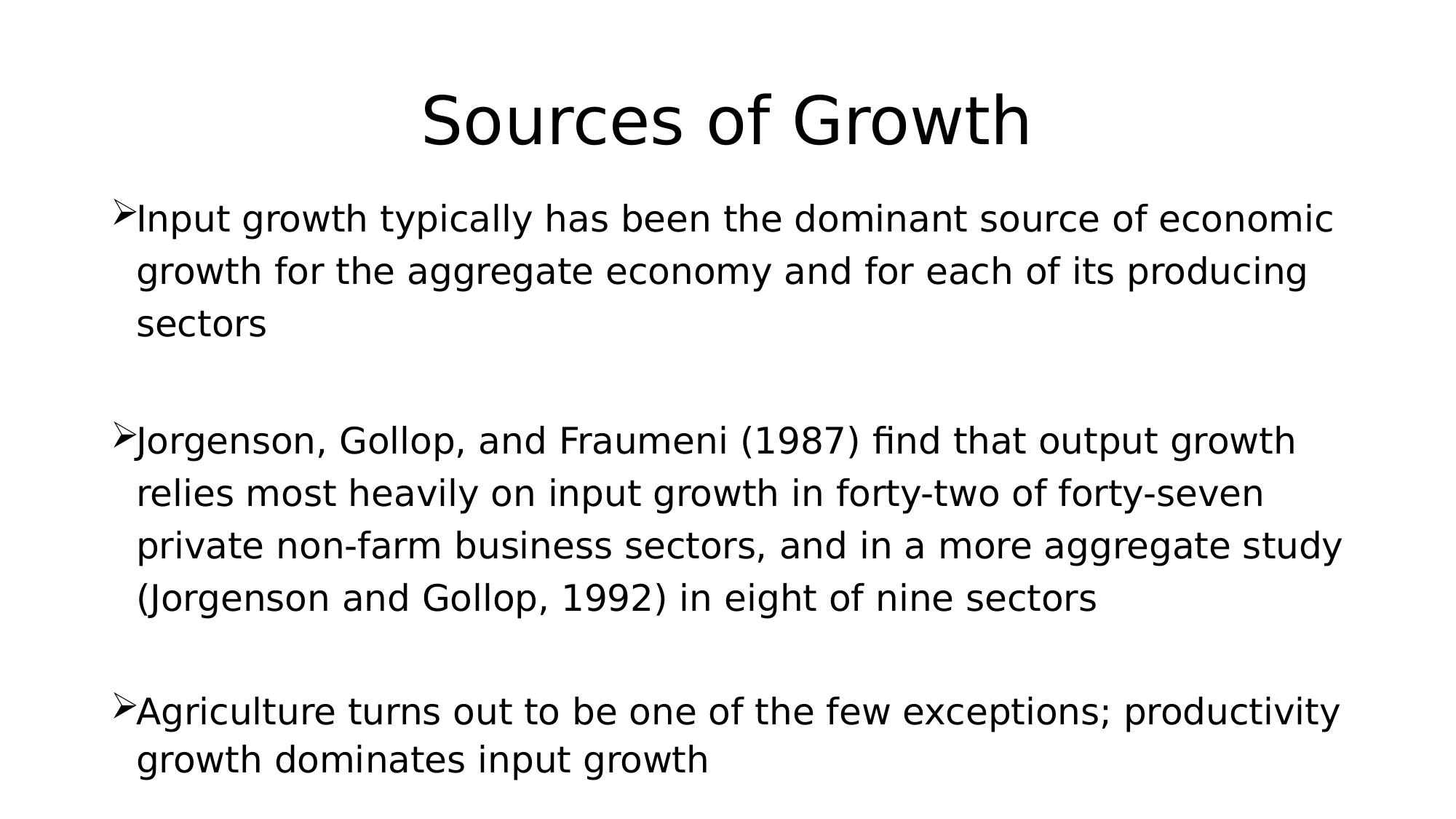

# Sources of Growth
Input growth typically has been the dominant source of economic growth for the aggregate economy and for each of its producing sectors

Jorgenson, Gollop, and Fraumeni (1987) find that output growth relies most heavily on input growth in forty-two of forty-seven private non-farm business sectors, and in a more aggregate study (Jorgenson and Gollop, 1992) in eight of nine sectors

Agriculture turns out to be one of the few exceptions; productivity growth dominates input growth